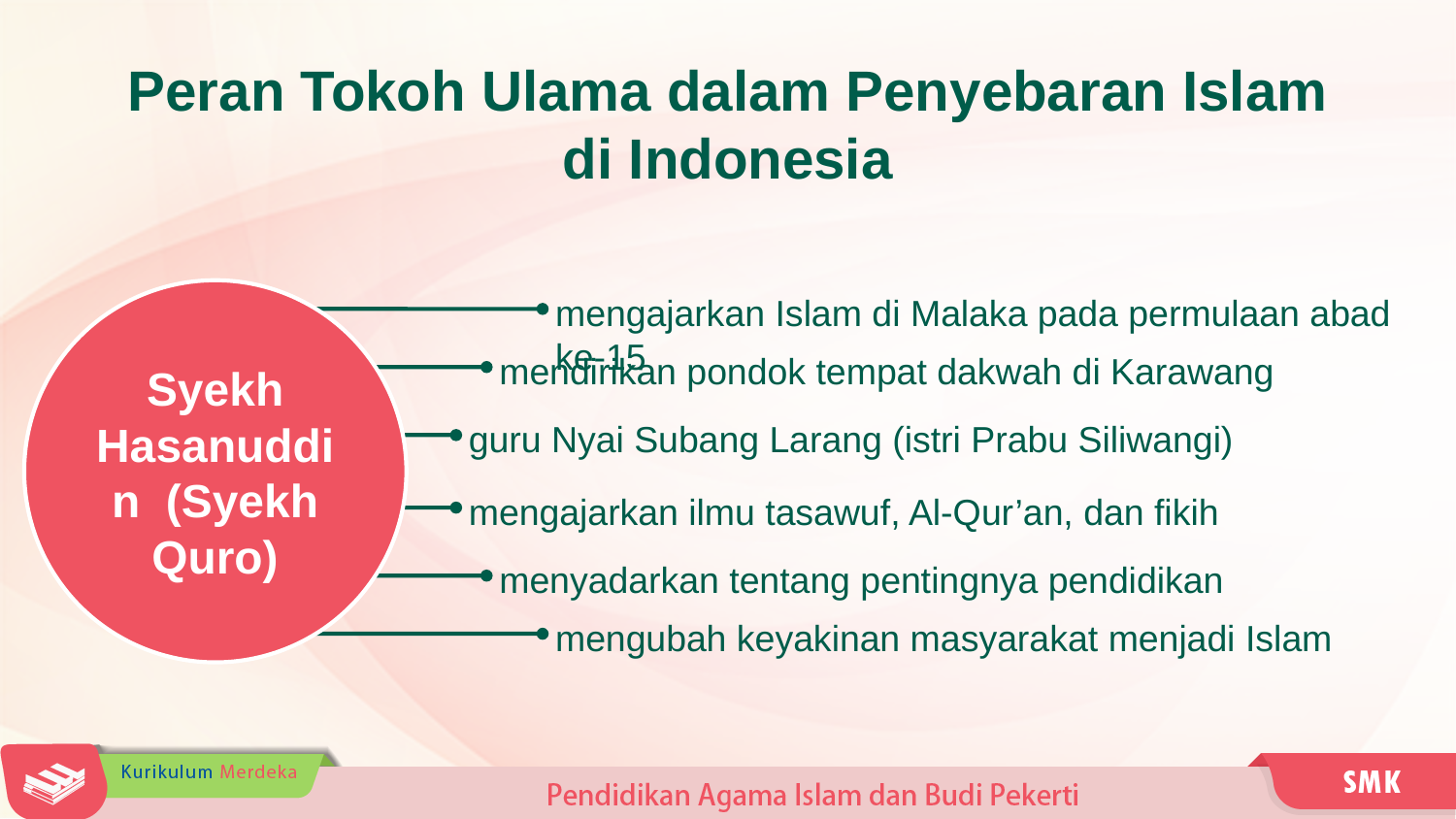

Peran Tokoh Ulama dalam Penyebaran Islam
di Indonesia
Syekh Hasanuddin  (Syekh Quro)
mengajarkan Islam di Malaka pada permulaan abad ke-15

mendirikan pondok tempat dakwah di Karawang

guru Nyai Subang Larang (istri Prabu Siliwangi)

mengajarkan ilmu tasawuf, Al-Qur’an, dan fikih

menyadarkan tentang pentingnya pendidikan

mengubah keyakinan masyarakat menjadi Islam